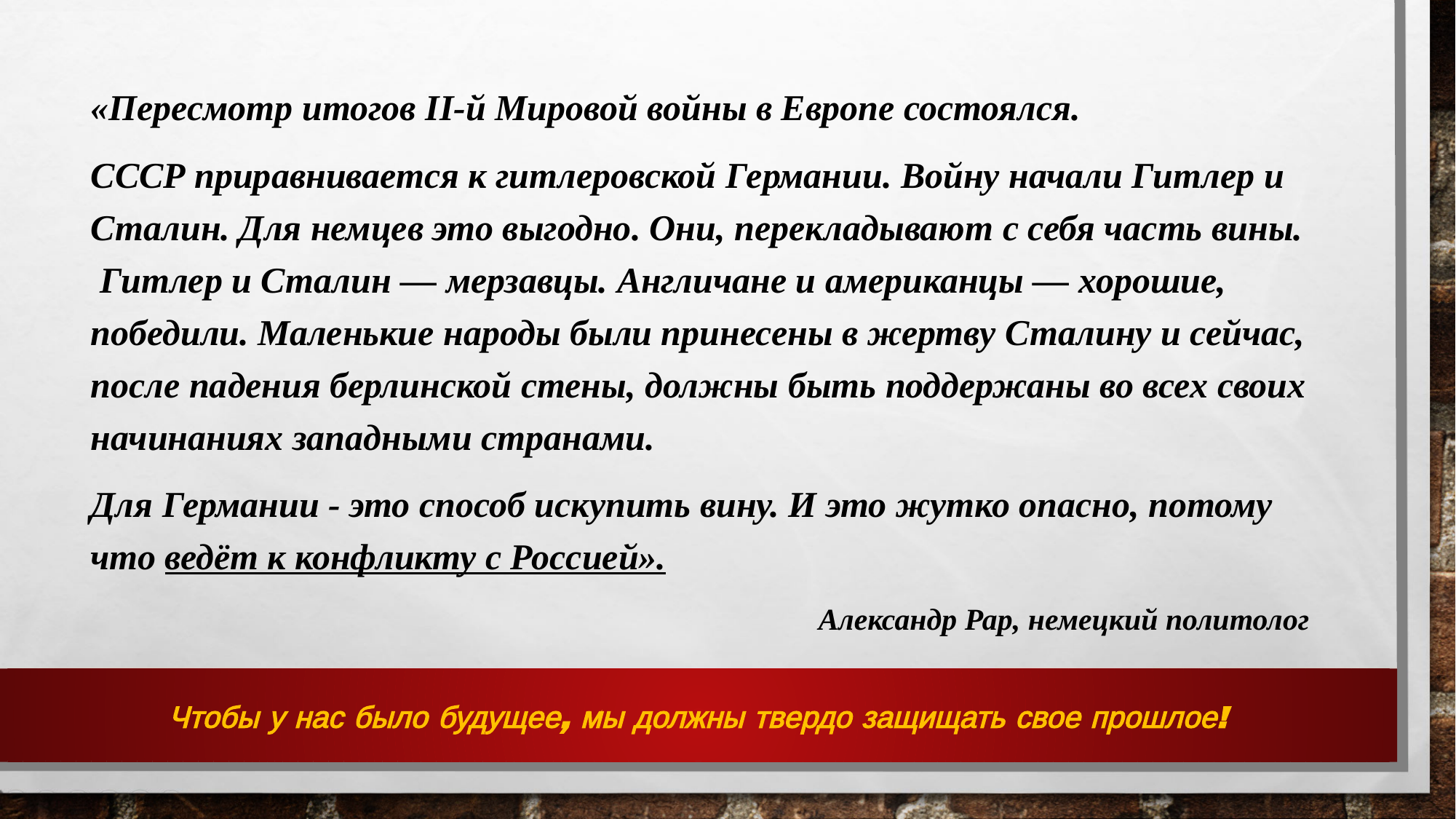

«Пересмотр итогов II-й Мировой войны в Европе состоялся.
СССР приравнивается к гитлеровской Германии. Войну начали Гитлер и Сталин. Для немцев это выгодно. Они, перекладывают с себя часть вины.  Гитлер и Сталин — мерзавцы. Англичане и американцы — хорошие, победили. Маленькие народы были принесены в жертву Сталину и сейчас, после падения берлинской стены, должны быть поддержаны во всех своих начинаниях западными странами.
Для Германии - это способ искупить вину. И это жутко опасно, потому что ведёт к конфликту с Россией».
Александр Рар, немецкий политолог
Чтобы у нас было будущее, мы должны твердо защищать свое прошлое!